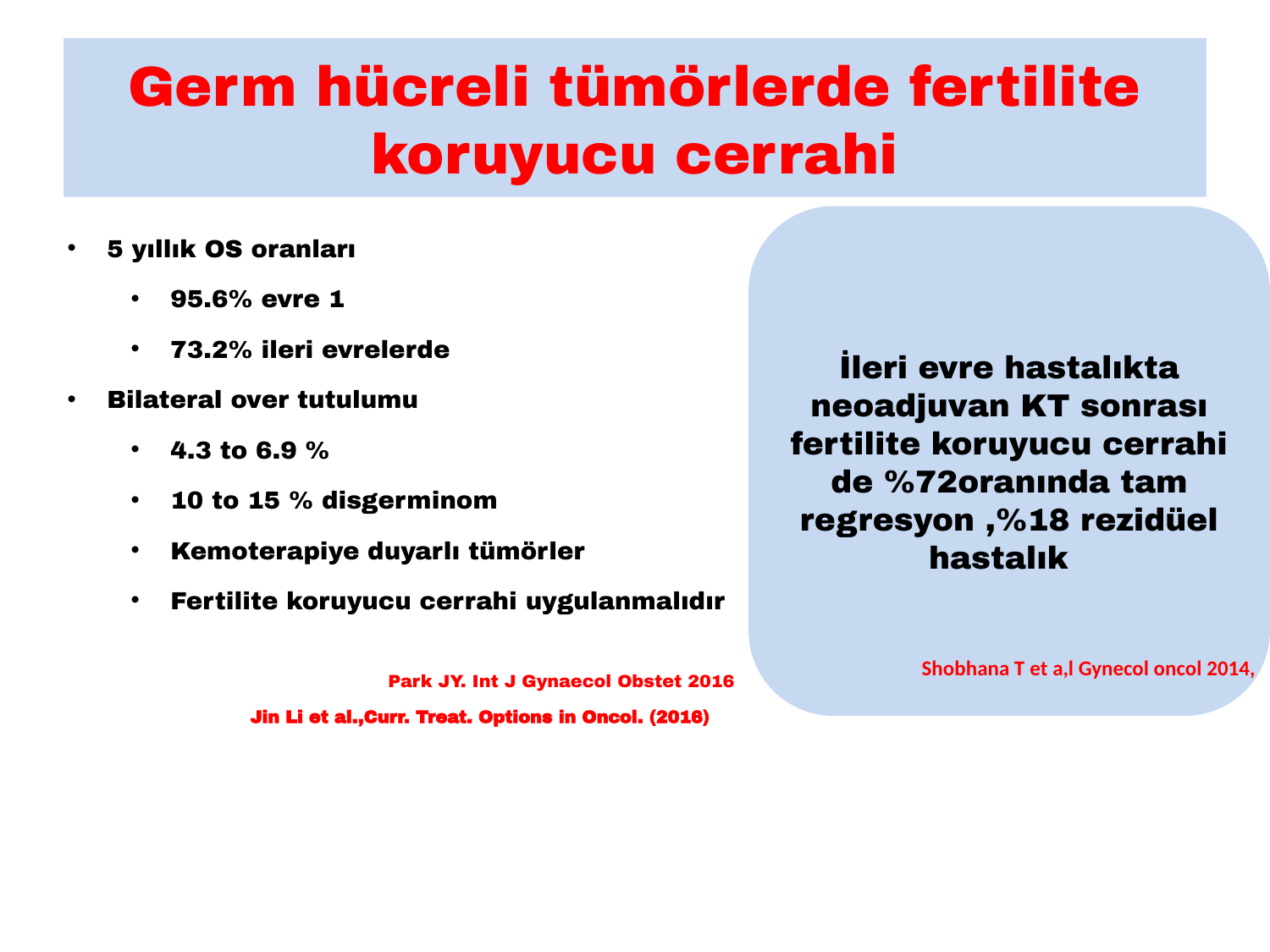

# Germ hücreli tümörlerde fertilite koruyucu cerrahi
5 yıllık OS oranları
95.6% evre 1
73.2% ileri evrelerde
Bilateral over tutulumu
4.3 to 6.9 %
10 to 15 % disgerminom
Kemoterapiye duyarlı tümörler
Fertilite koruyucu cerrahi uygulanmalıdır

İleri evre hastalıkta neoadjuvan KT sonrası fertilite koruyucu cerrahi de %72oranında tam regresyon ,%18 rezidüel hastalık
Shobhana T et a,l Gynecol oncol 2014,
Park JY. Int J Gynaecol Obstet 2016
Jin Li et al.,Curr. Treat. Options in Oncol. (2016)